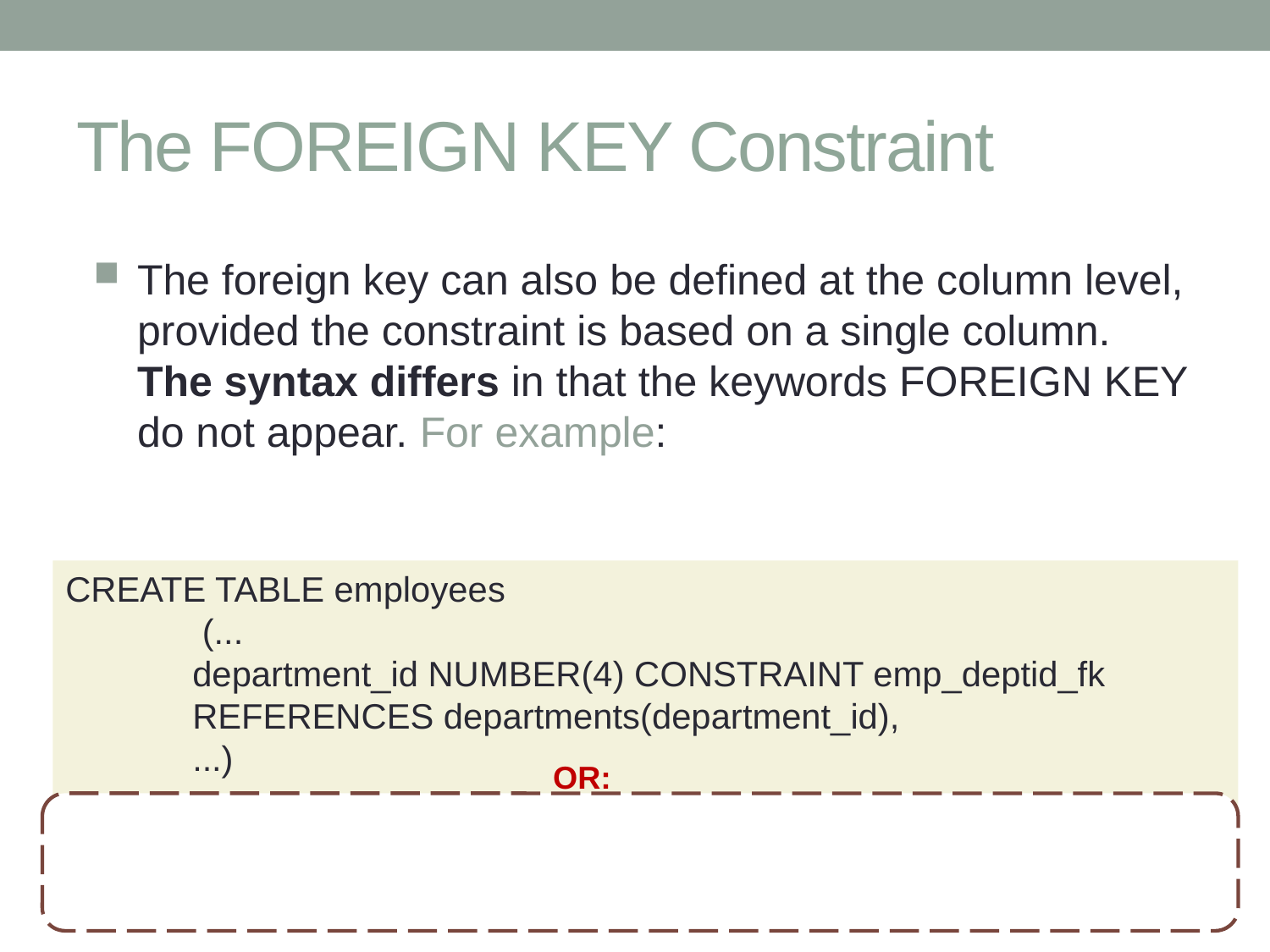

# The FOREIGN KEY Constraint
The foreign key can also be defined at the column level, provided the constraint is based on a single column. The syntax differs in that the keywords FOREIGN KEY do not appear. For example:

CREATE TABLE employees
   	 (...
	department_id NUMBER(4) CONSTRAINT emp_deptid_fk
	REFERENCES departments(department_id),
	...)

OR: